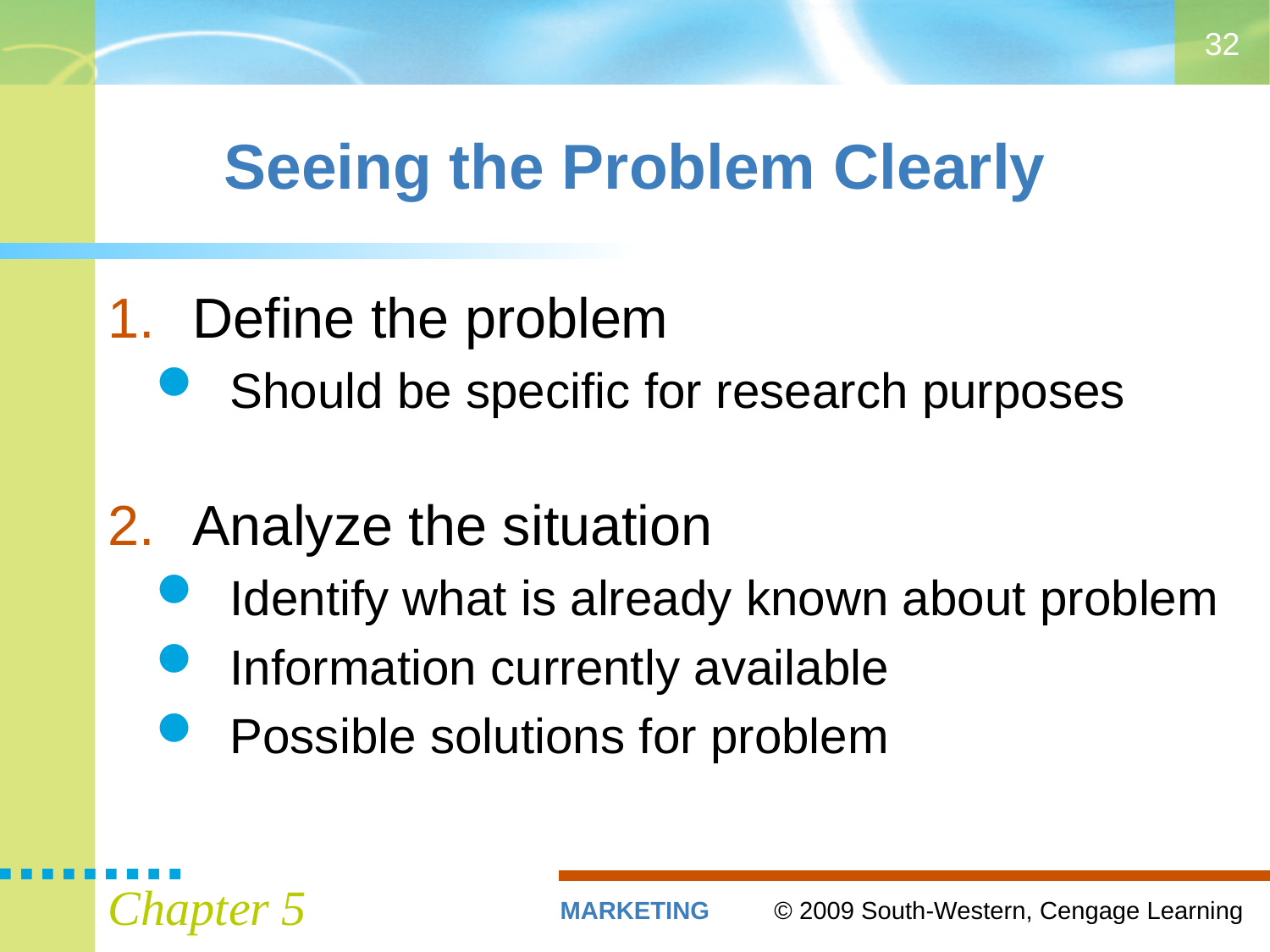

32
# Seeing the Problem Clearly
Define the problem
Should be specific for research purposes
Analyze the situation
Identify what is already known about problem
Information currently available
Possible solutions for problem
Chapter 5